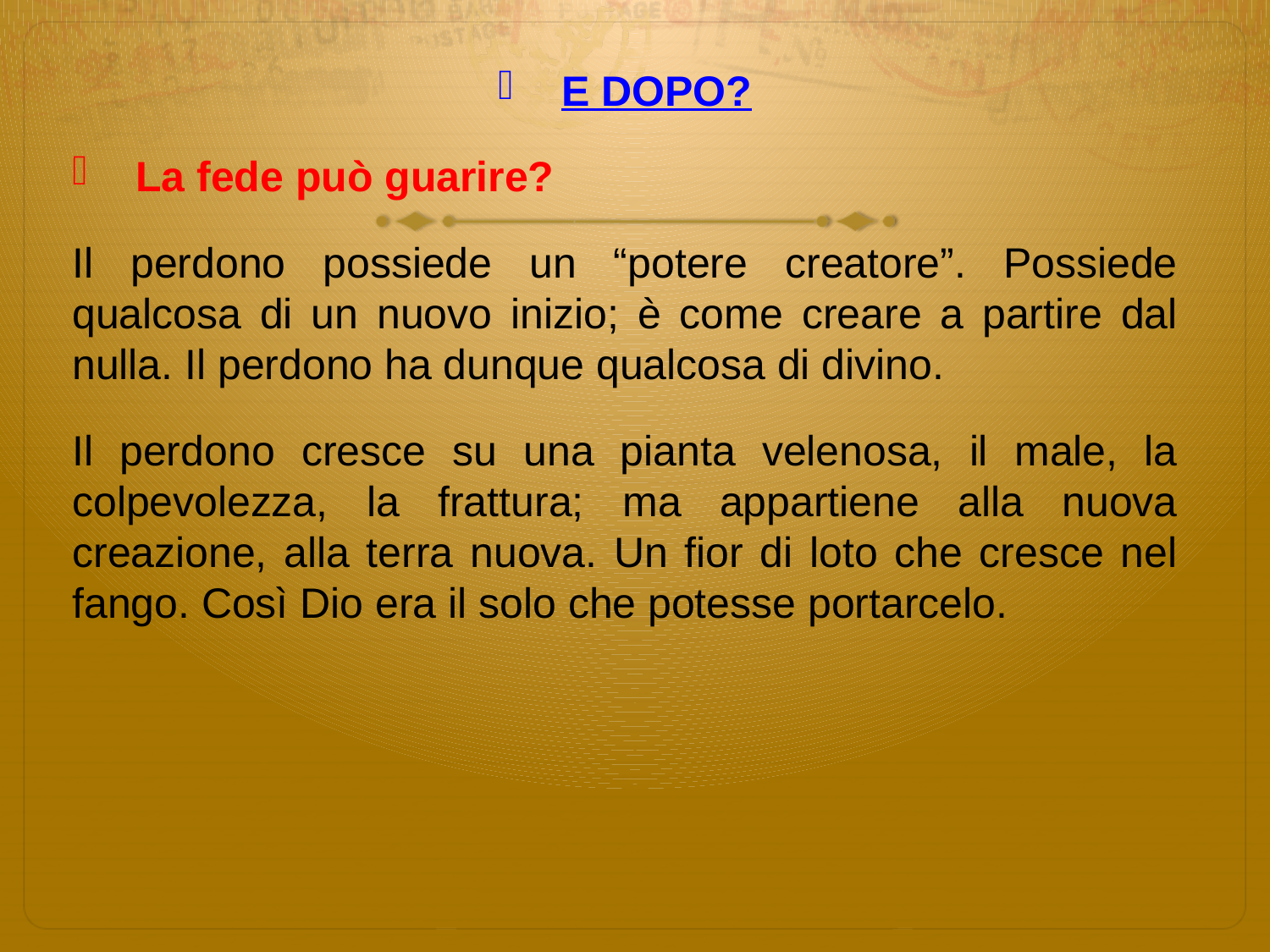

E Dopo?
La fede può guarire?
Il perdono possiede un “potere creatore”. Possiede qualcosa di un nuovo inizio; è come creare a partire dal nulla. Il perdono ha dunque qualcosa di divino.
Il perdono cresce su una pianta velenosa, il male, la colpevolezza, la frattura; ma appartiene alla nuova creazione, alla terra nuova. Un fior di loto che cresce nel fango. Così Dio era il solo che potesse portarcelo.